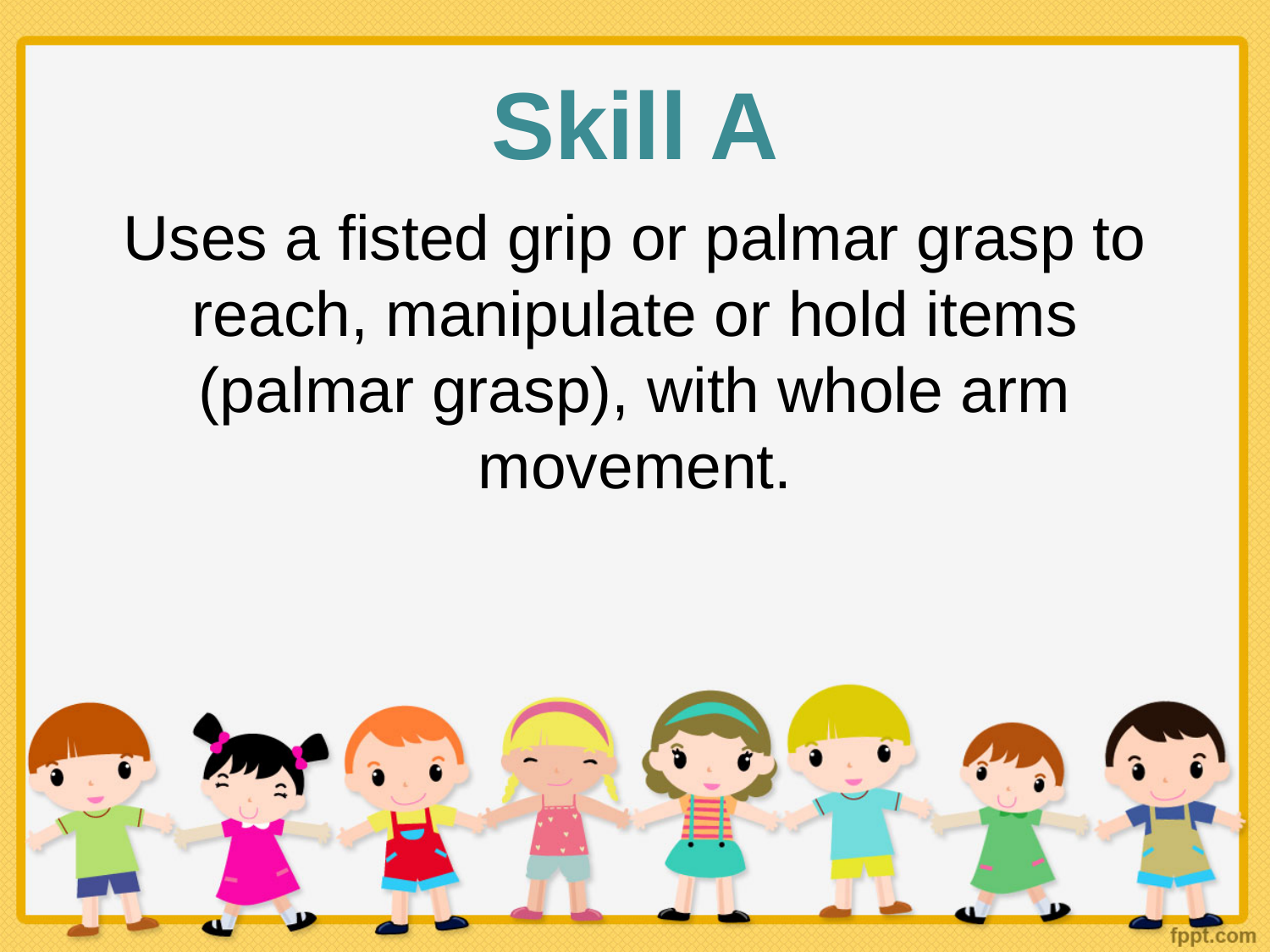

# Skill A
Uses a fisted grip or palmar grasp to reach, manipulate or hold items (palmar grasp), with whole arm movement.